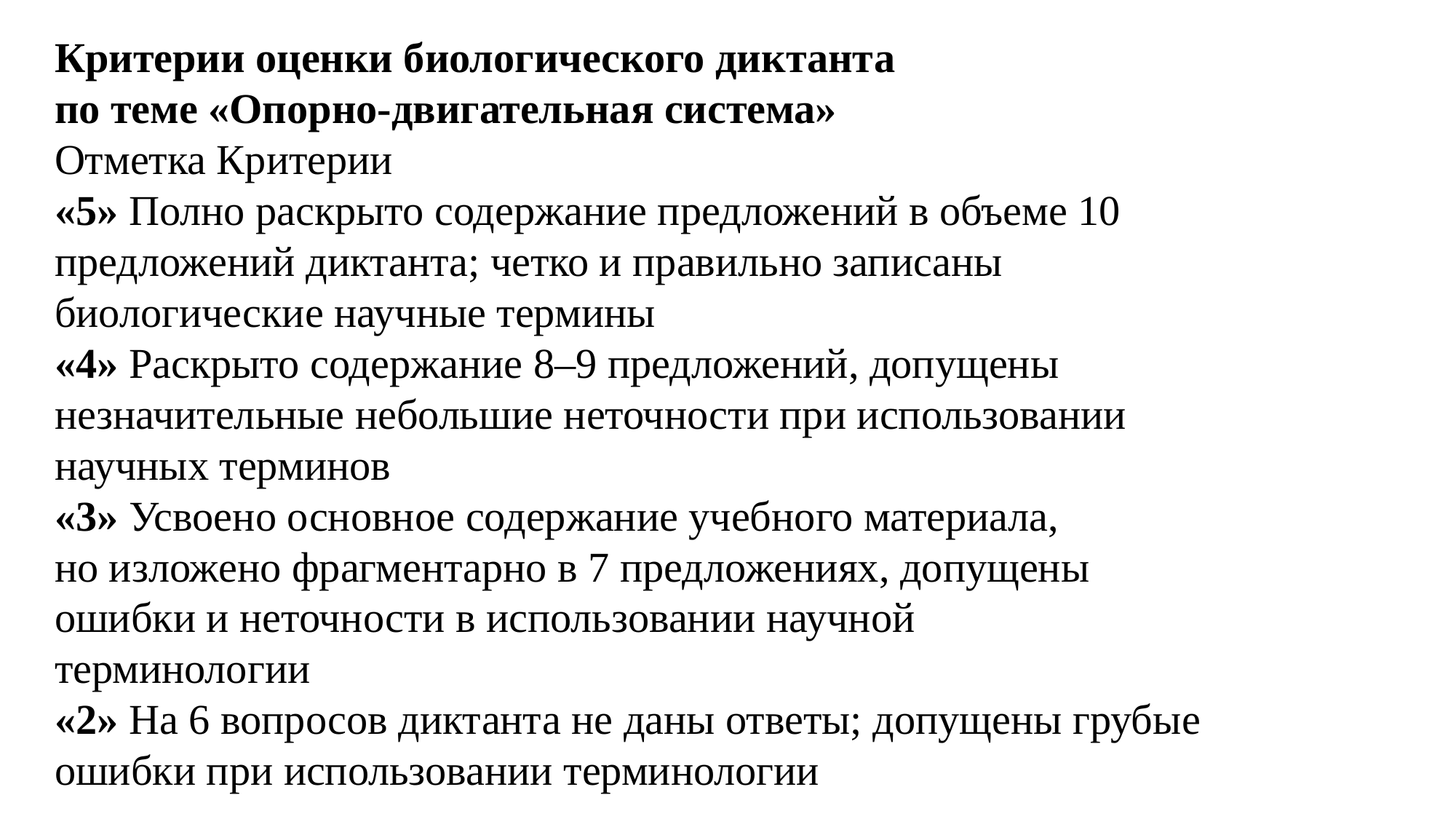

Критерии оценки биологического диктанта
по теме «Опорно-двигательная система»
Отметка Критерии
«5» Полно раскрыто содержание предложений в объеме 10
предложений диктанта; четко и правильно записаны
биологические научные термины
«4» Раскрыто содержание 8–9 предложений, допущены
незначительные небольшие неточности при использовании
научных терминов
«3» Усвоено основное содержание учебного материала,
но изложено фрагментарно в 7 предложениях, допущены
ошибки и неточности в использовании научной
терминологии
«2» На 6 вопросов диктанта не даны ответы; допущены грубые
ошибки при использовании терминологии